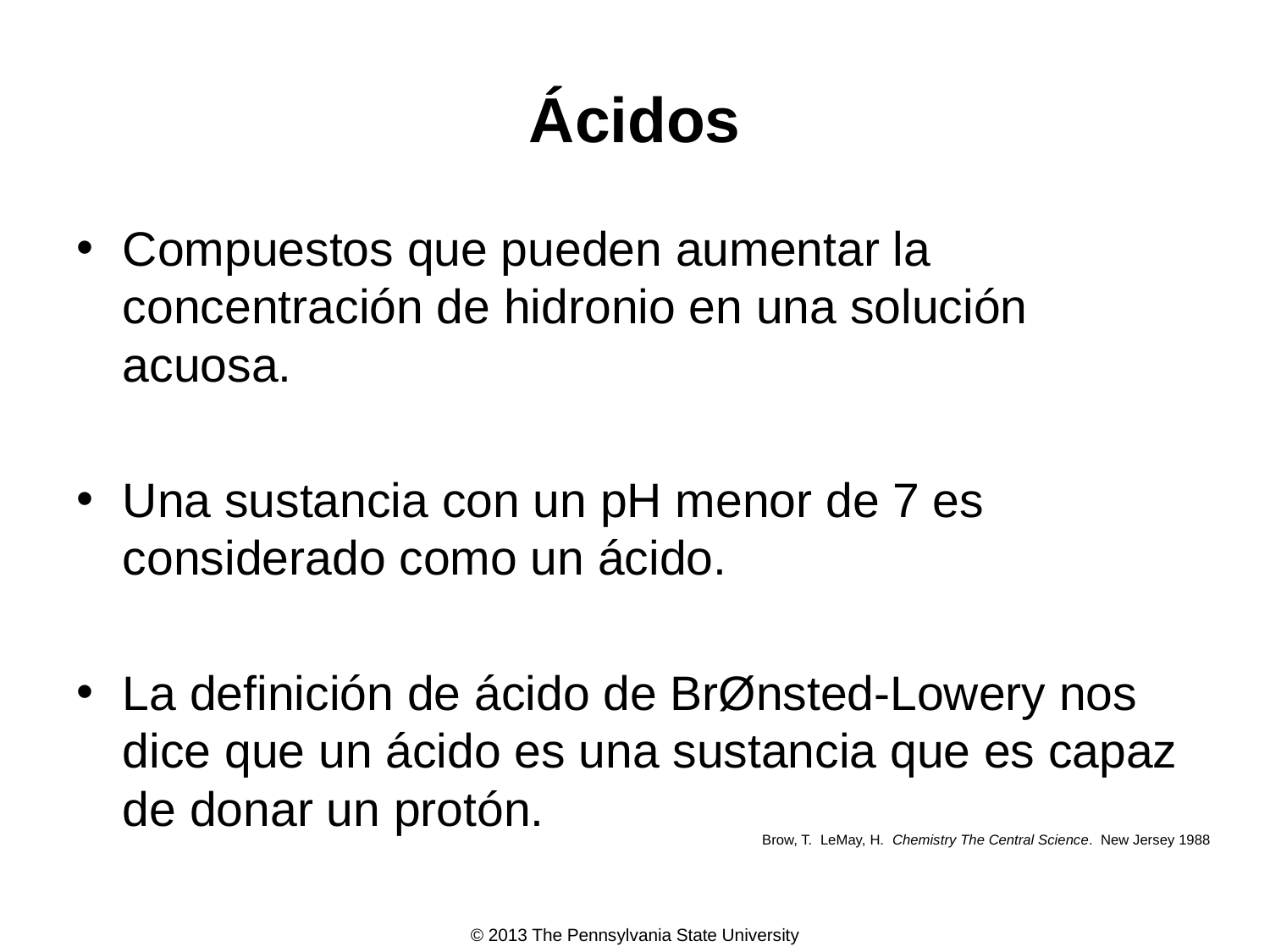

# Ácidos
Compuestos que pueden aumentar la concentración de hidronio en una solución acuosa.

Una sustancia con un pH menor de 7 es considerado como un ácido.

La definición de ácido de BrØnsted-Lowery nos dice que un ácido es una sustancia que es capaz de donar un protón.

Brow, T.  LeMay, H.  Chemistry The Central Science.  New Jersey 1988